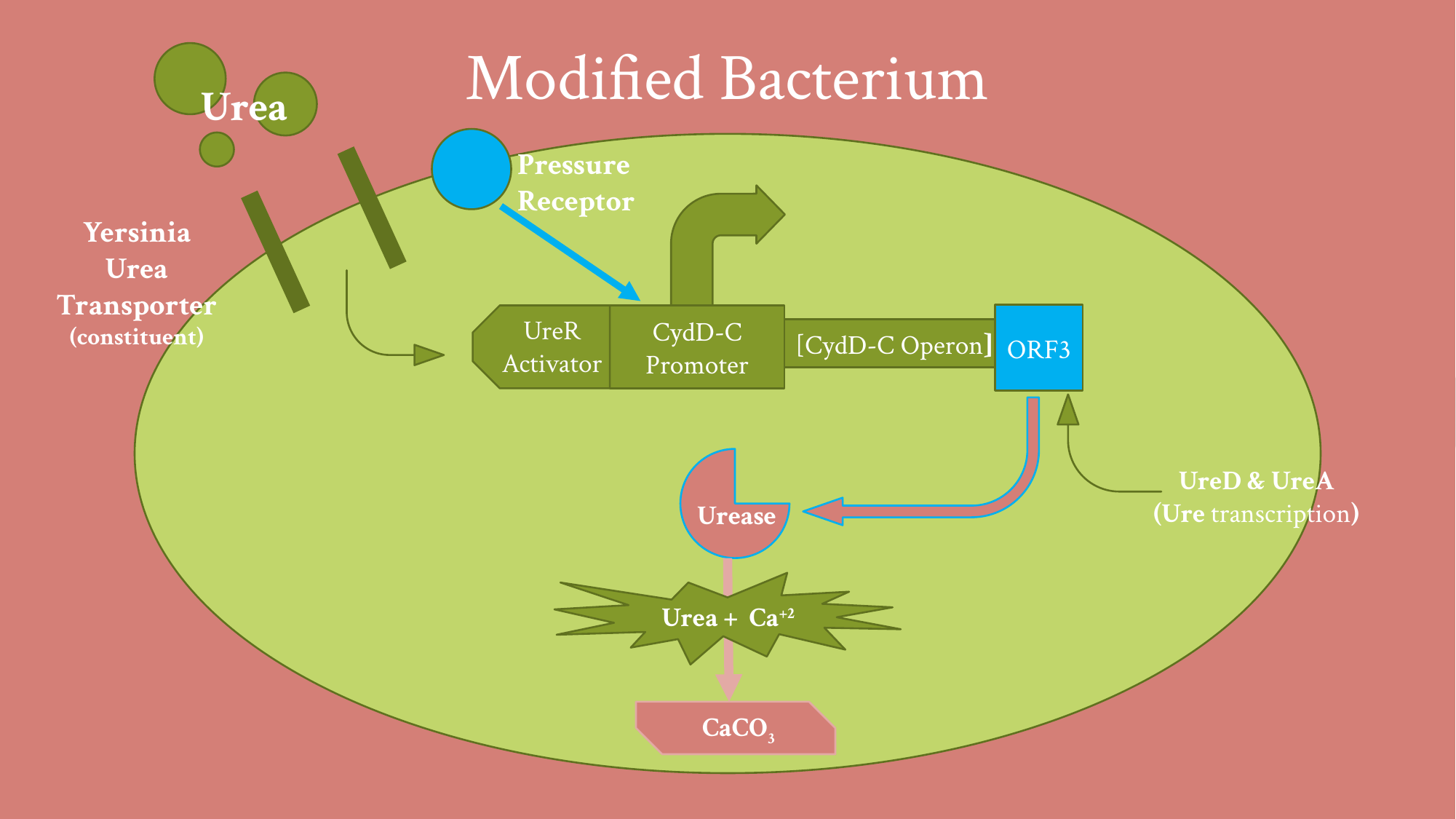

Modified Bacterium

Urea
#

Pressure Receptor

Yersinia Urea Transporter
(constituent)

ORF3

CydD-C Promoter
UreR Activator
[CydD-C Operon]

UreD & UreA
(Ure transcription)
Urease
 Urea +  Ca+2
 CaCO3